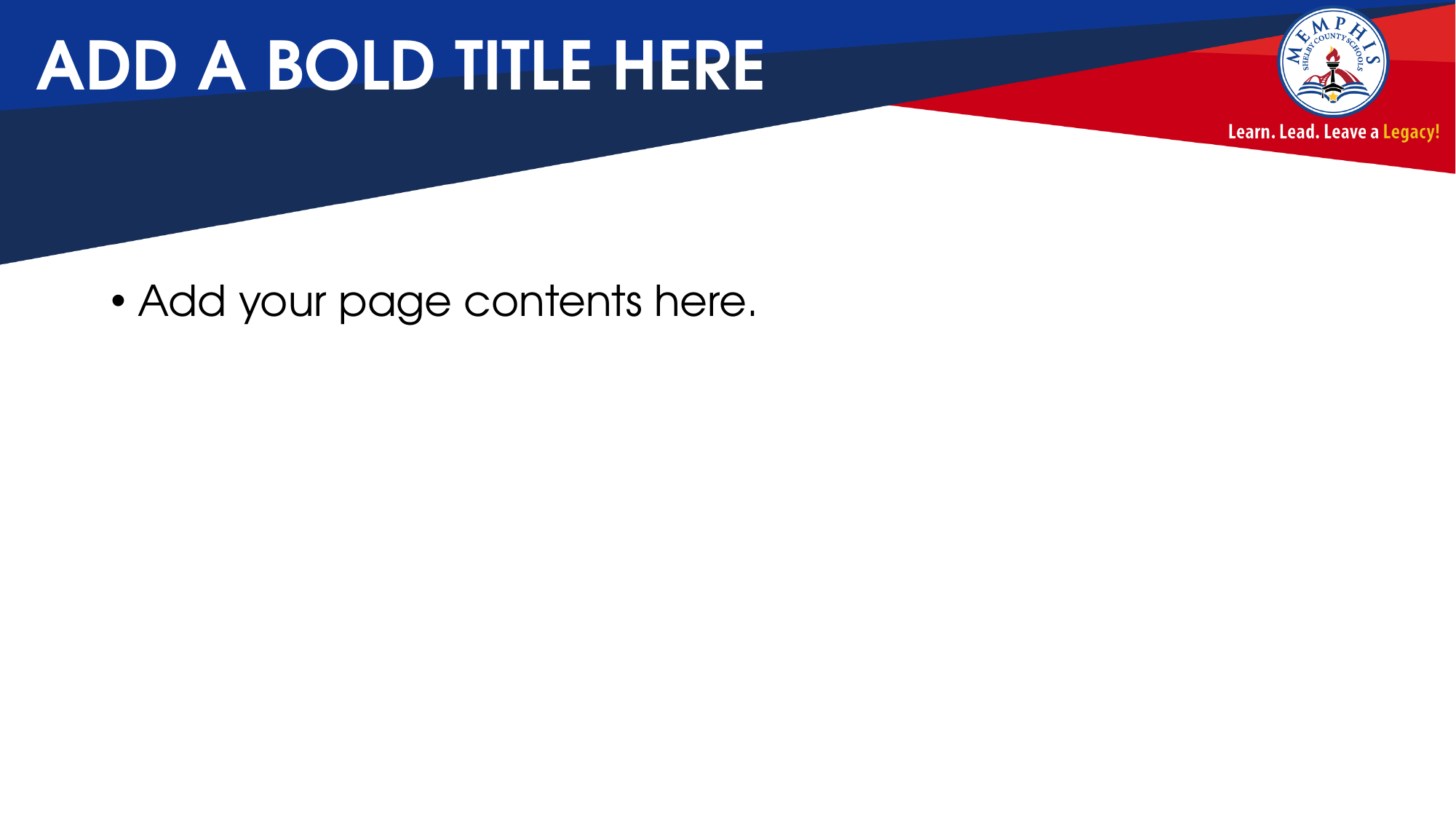

# ADD A BOLD TITLE HERE
Add your page contents here.